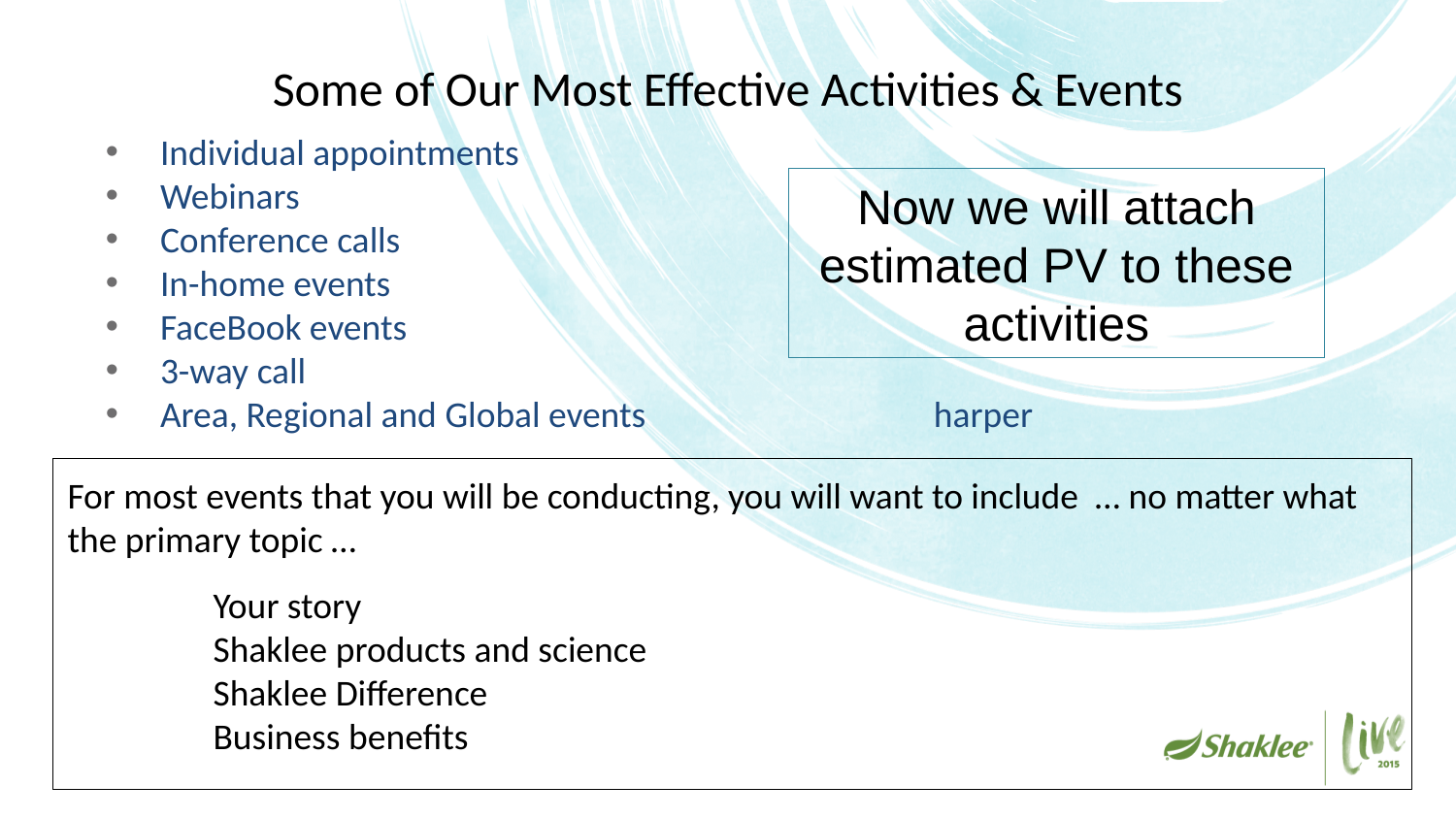

# Some of Our Most Effective Activities & Events
Individual appointments
Webinars
Conference calls
In-home events
FaceBook events
3-way call
Area, Regional and Global events                                   harper
Now we will attach estimated PV to these activities
For most events that you will be conducting, you will want to include  … no matter what the primary topic …

	Your story
	Shaklee products and science
	Shaklee Difference
	Business benefits